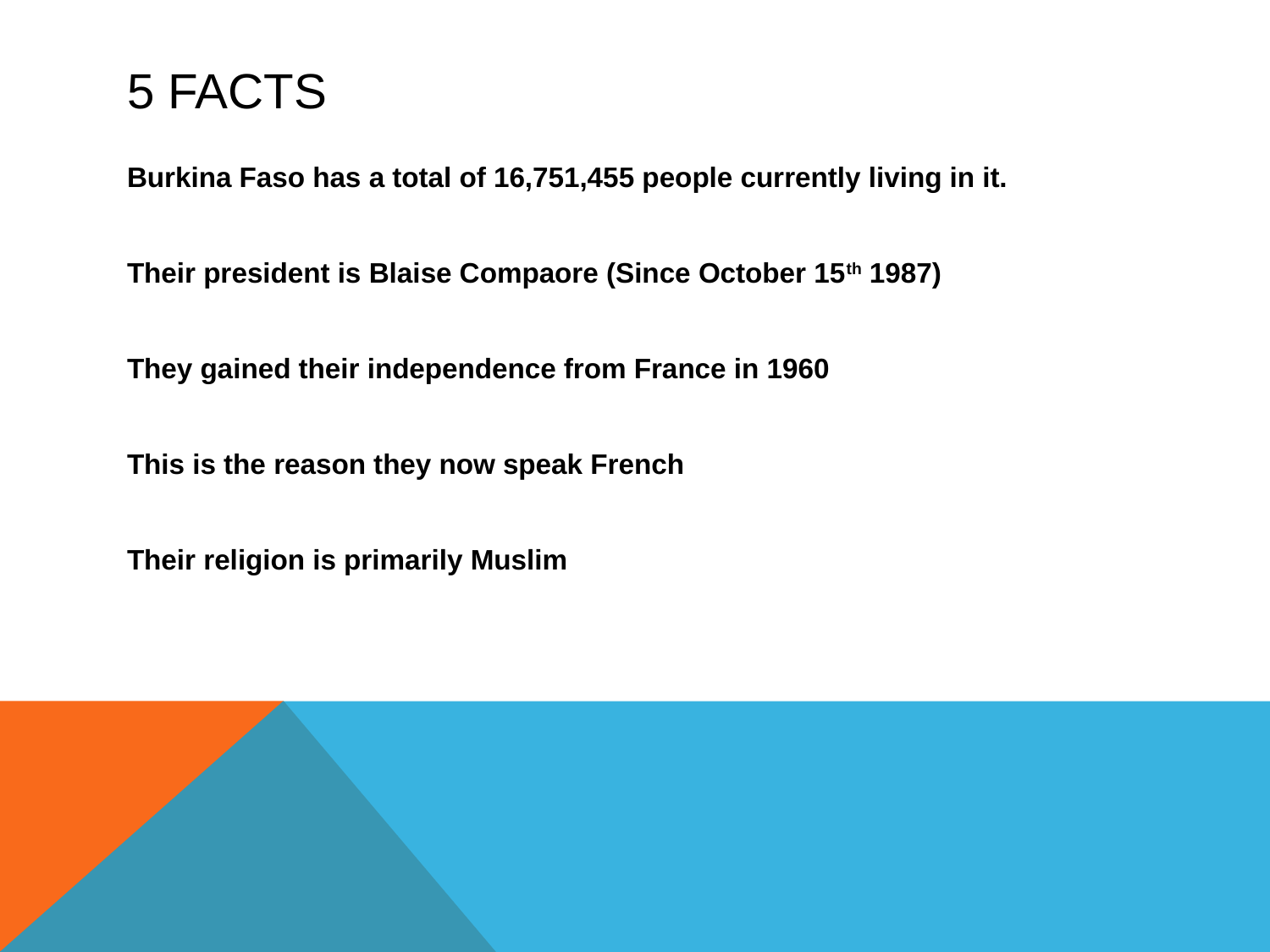

# 5 facts
Burkina Faso has a total of 16,751,455 people currently living in it.

Their president is Blaise Compaore (Since October 15th 1987)

They gained their independence from France in 1960

This is the reason they now speak French

Their religion is primarily Muslim